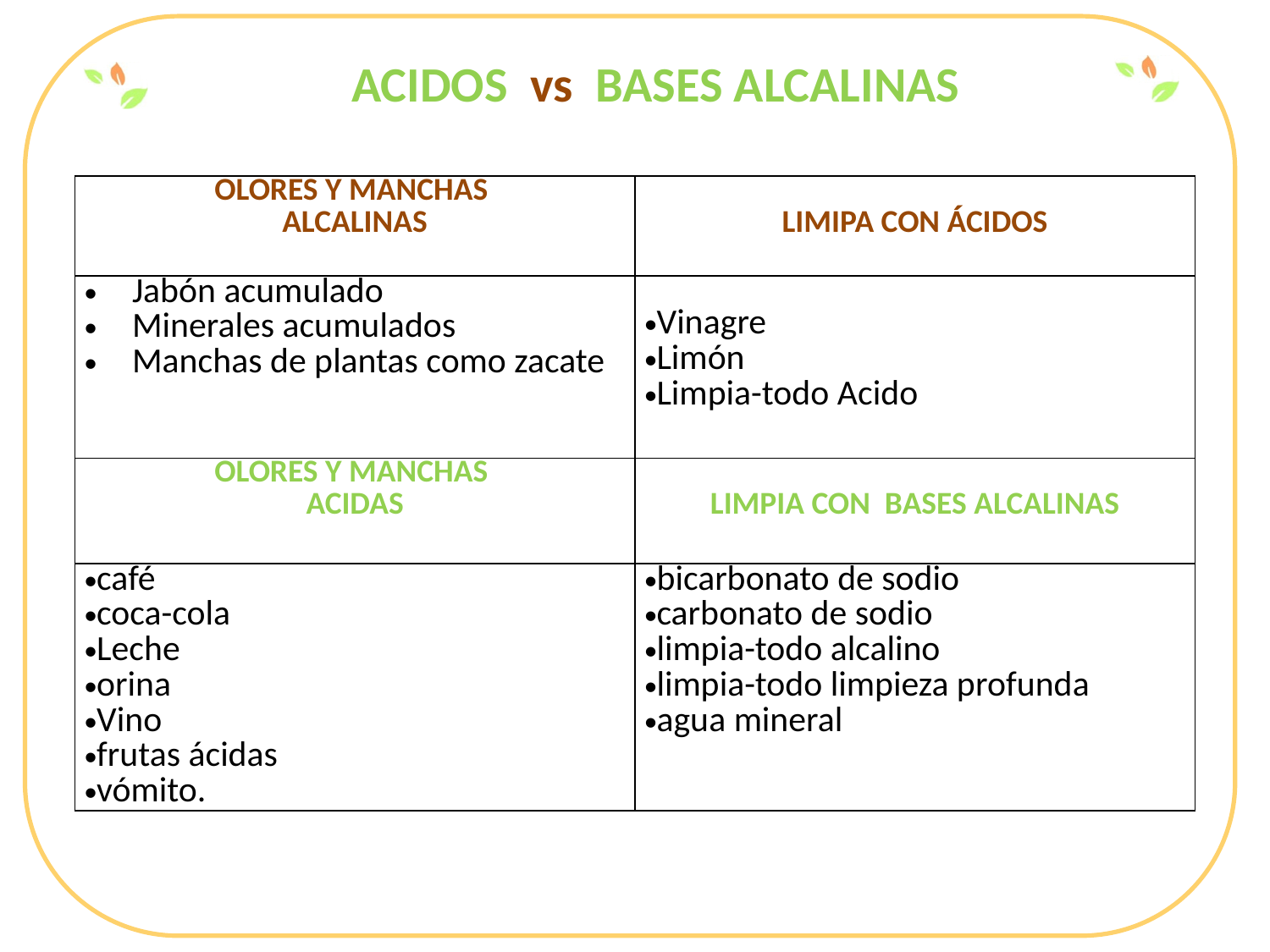

ACIDOS  vs  BASES ALCALINAS
| OLORES Y MANCHAS ALCALINAS | LIMIPA CON ÁCIDOS |
| --- | --- |
| Jabón acumulado Minerales acumulados Manchas de plantas como zacate | Vinagre Limón Limpia-todo Acido |
| OLORES Y MANCHAS ACIDAS | LIMPIA CON BASES ALCALINAS |
| café coca-cola Leche orina Vino frutas ácidas vómito. | bicarbonato de sodio carbonato de sodio limpia-todo alcalino limpia-todo limpieza profunda agua mineral |